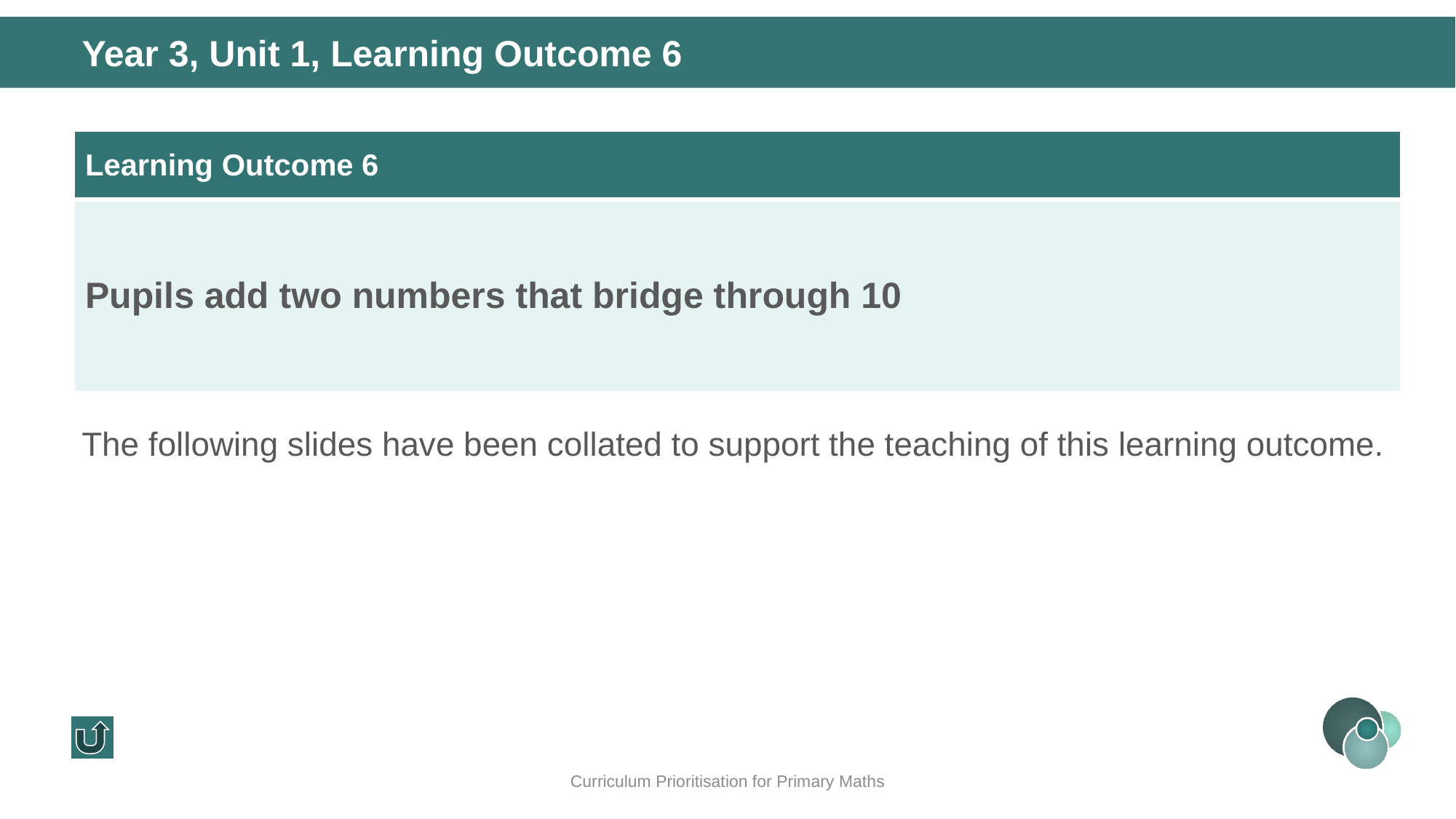

Year 3, Unit 1, Learning Outcome 6
| Learning Outcome 6 |
| --- |
| Pupils add two numbers that bridge through 10 |
The following slides have been collated to support the teaching of this learning outcome.

Curriculum Prioritisation for Primary Maths